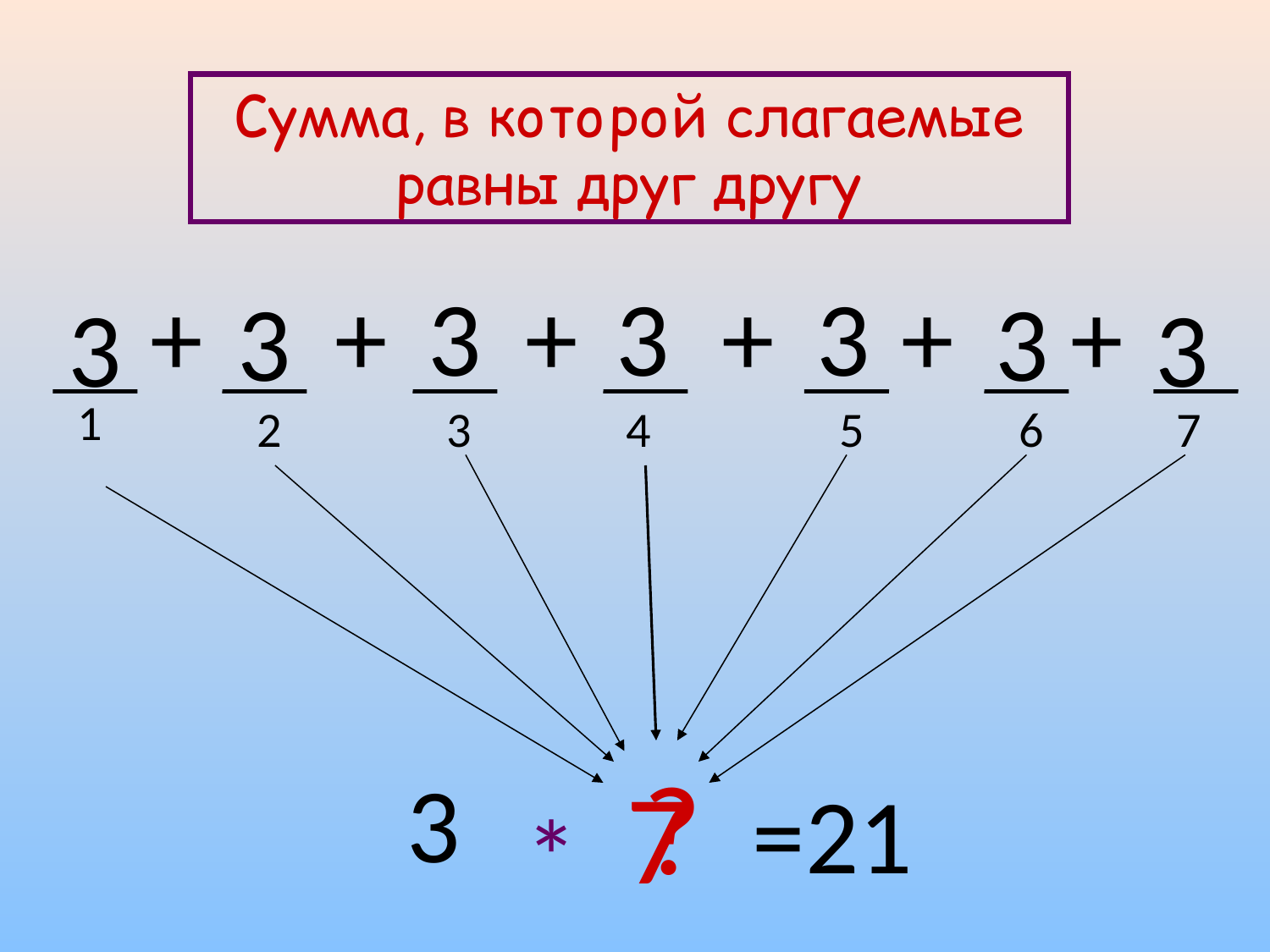

Сумма, в которой слагаемые равны друг другу
+
+
3
+
3
+
3
+
+
3
3
3
3
1

2

3

4

5

6

7

?
3
7
=21
*